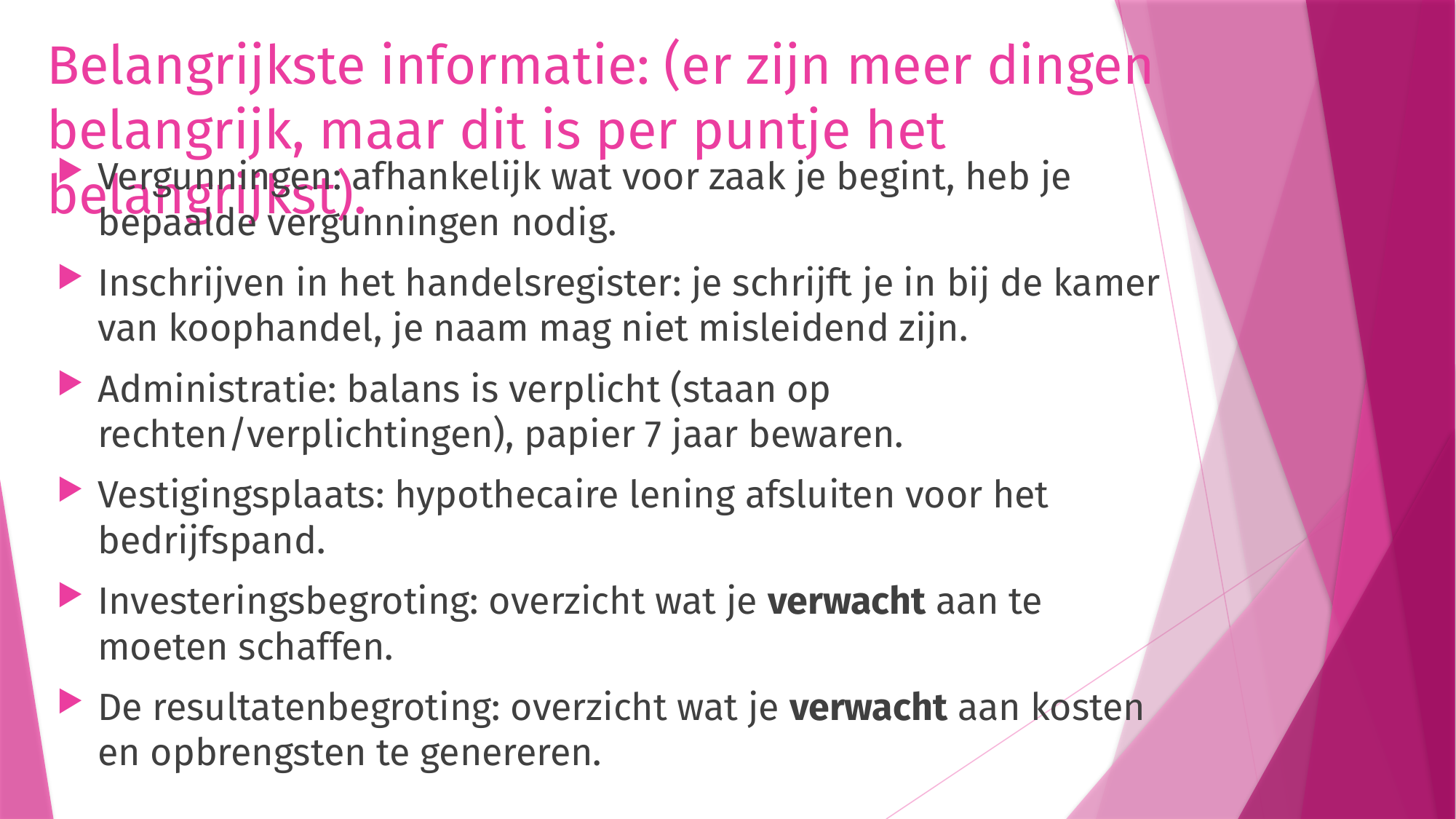

# Belangrijkste informatie: (er zijn meer dingen belangrijk, maar dit is per puntje het belangrijkst).
Vergunningen: afhankelijk wat voor zaak je begint, heb je bepaalde vergunningen nodig.
Inschrijven in het handelsregister: je schrijft je in bij de kamer van koophandel, je naam mag niet misleidend zijn.
Administratie: balans is verplicht (staan op rechten/verplichtingen), papier 7 jaar bewaren.
Vestigingsplaats: hypothecaire lening afsluiten voor het bedrijfspand.
Investeringsbegroting: overzicht wat je verwacht aan te moeten schaffen.
De resultatenbegroting: overzicht wat je verwacht aan kosten en opbrengsten te genereren.